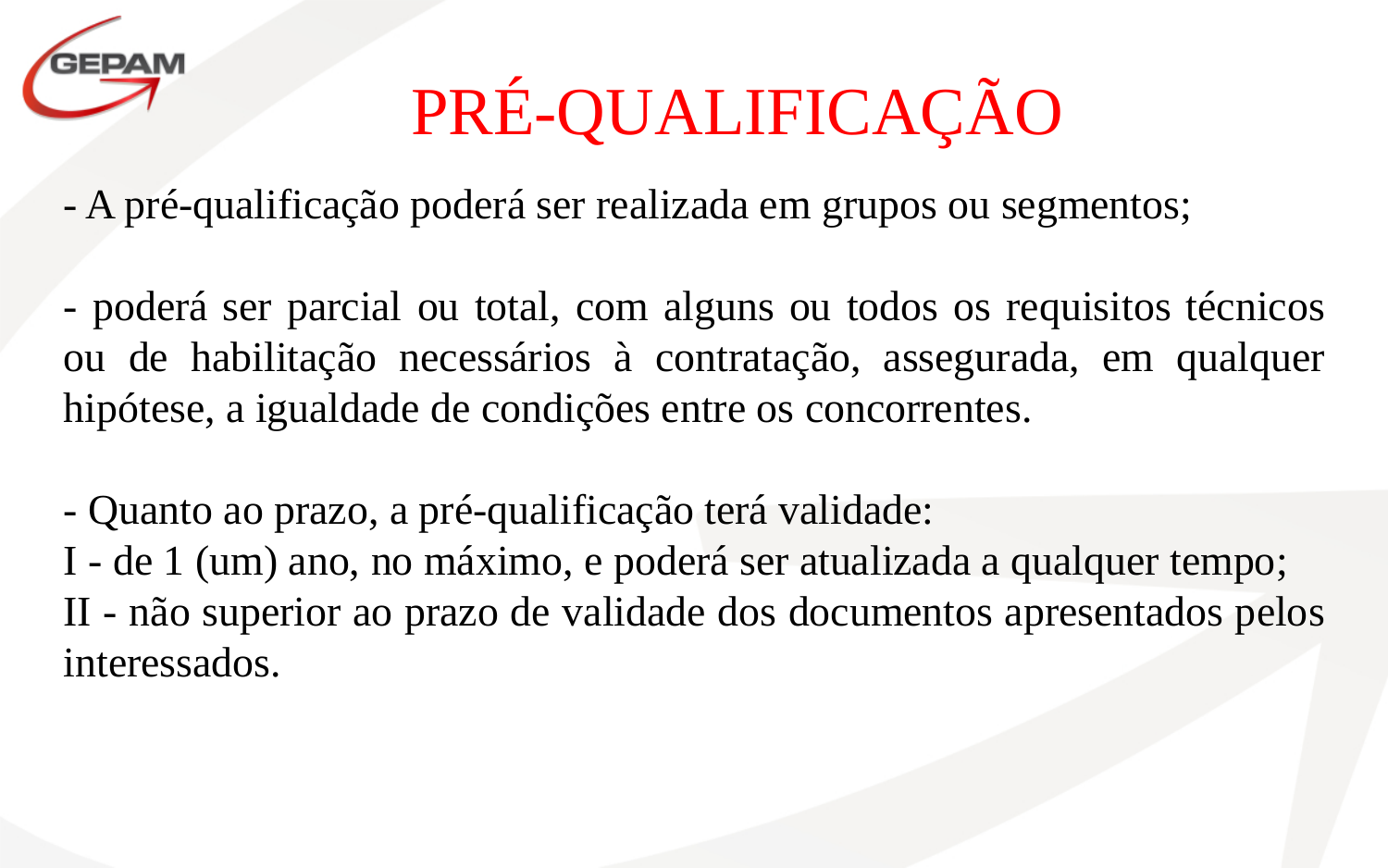

PRÉ-QUALIFICAÇÃO
- A pré-qualificação poderá ser realizada em grupos ou segmentos;

- poderá ser parcial ou total, com alguns ou todos os requisitos técnicos ou de habilitação necessários à contratação, assegurada, em qualquer hipótese, a igualdade de condições entre os concorrentes.

- Quanto ao prazo, a pré-qualificação terá validade:
I - de 1 (um) ano, no máximo, e poderá ser atualizada a qualquer tempo;
II - não superior ao prazo de validade dos documentos apresentados pelos interessados.